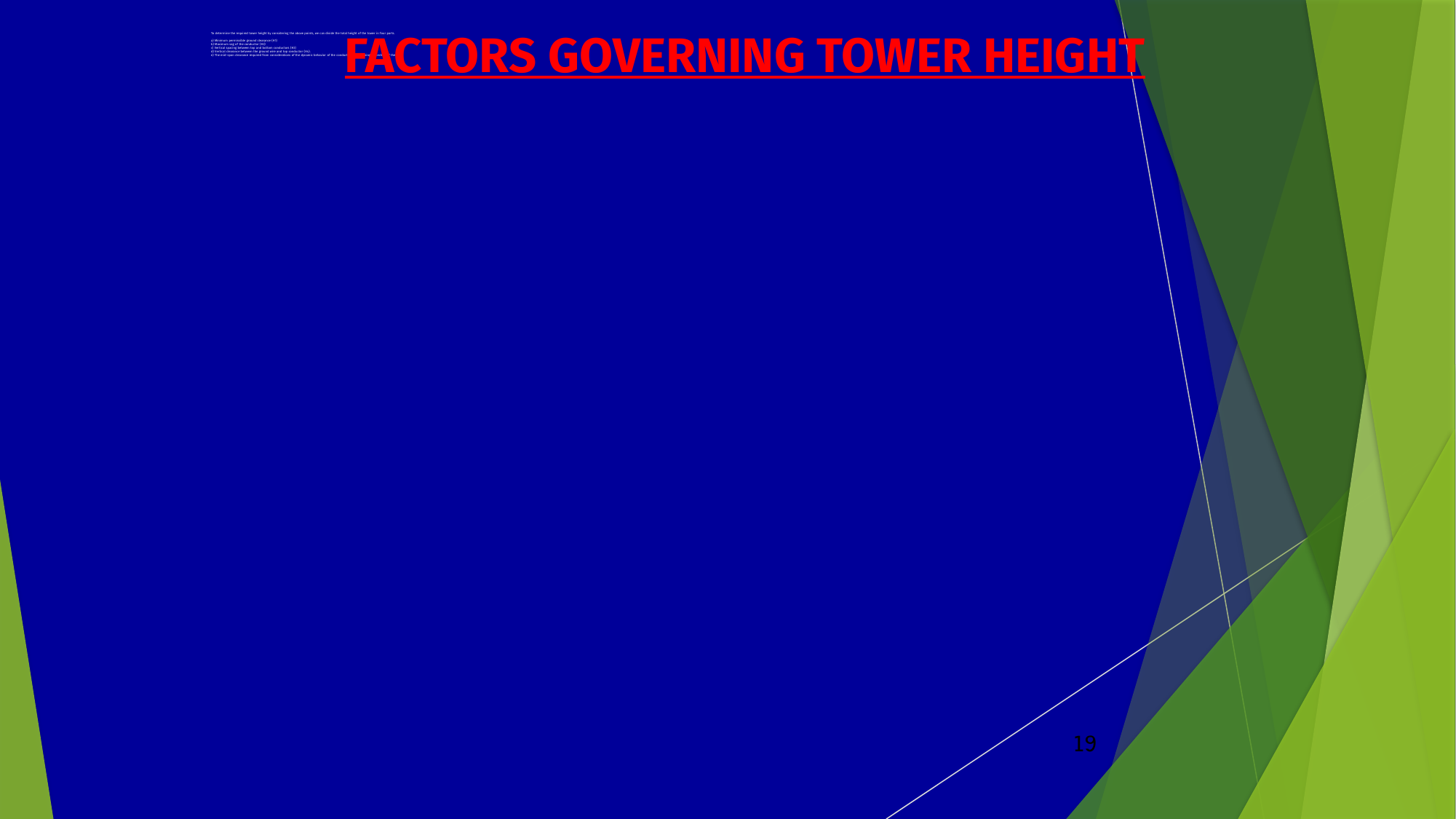

# To determine the required tower height by considering the above points, we can divide the total height of the tower in four parts. a) Minimum permissible ground clearance (H1) b) Maximum sag of the conductor (H2) c) Vertical spacing between top and bottom conductors (H3) d) Vertical clearance between the ground wire and top conductor (H4). e) The mid-span clearance required from considerations of the dynamic behavior of the conductor and lightning protection of the line.
FACTORS GOVERNING TOWER HEIGHT

19